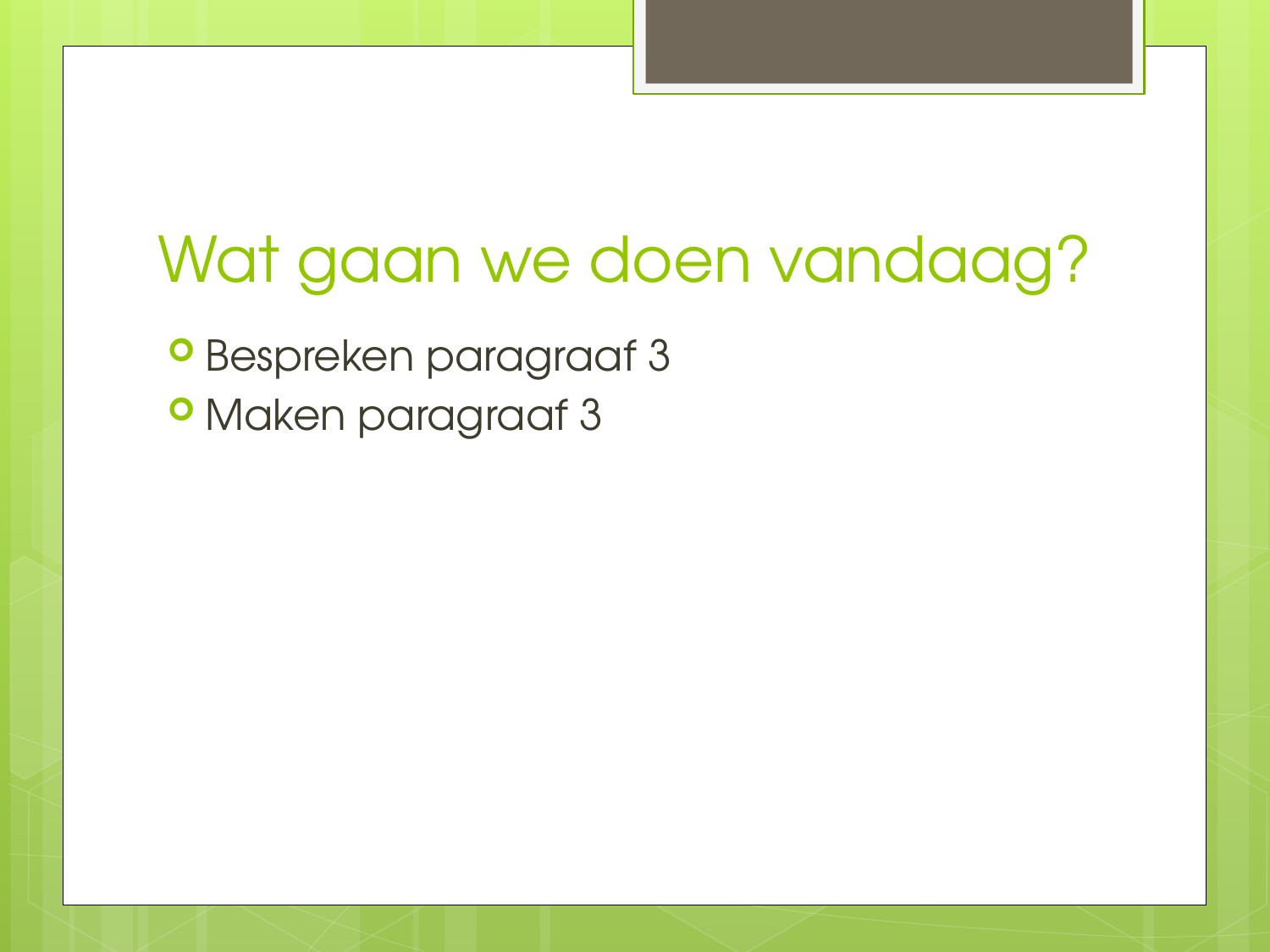

# Wat gaan we doen vandaag?
Bespreken paragraaf 3
Maken paragraaf 3